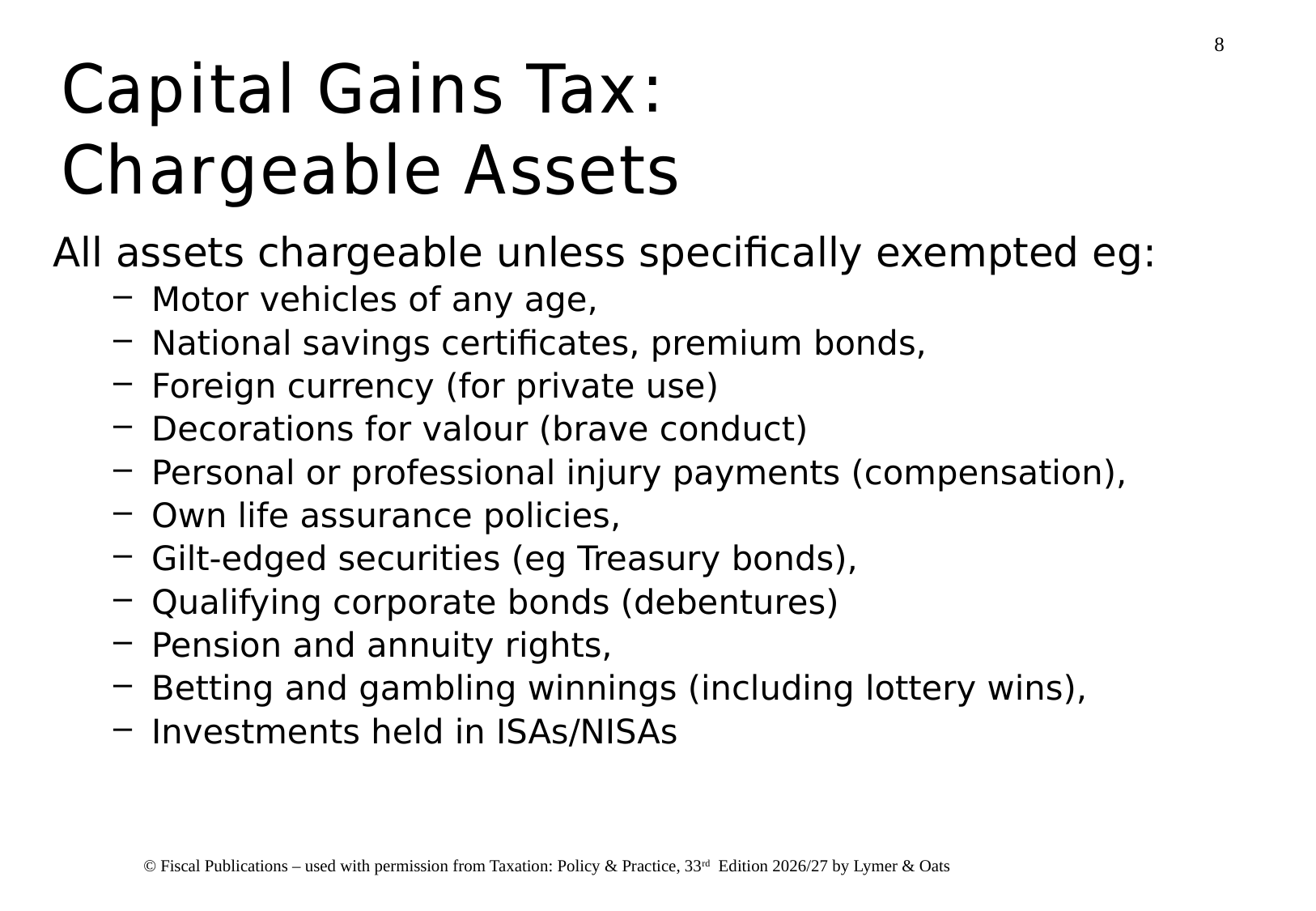

# Capital Gains Tax: Chargeable Assets
All assets chargeable unless specifically exempted eg:
Motor vehicles of any age,
National savings certificates, premium bonds,
Foreign currency (for private use)
Decorations for valour (brave conduct)
Personal or professional injury payments (compensation),
Own life assurance policies,
Gilt-edged securities (eg Treasury bonds),
Qualifying corporate bonds (debentures)
Pension and annuity rights,
Betting and gambling winnings (including lottery wins),
Investments held in ISAs/NISAs